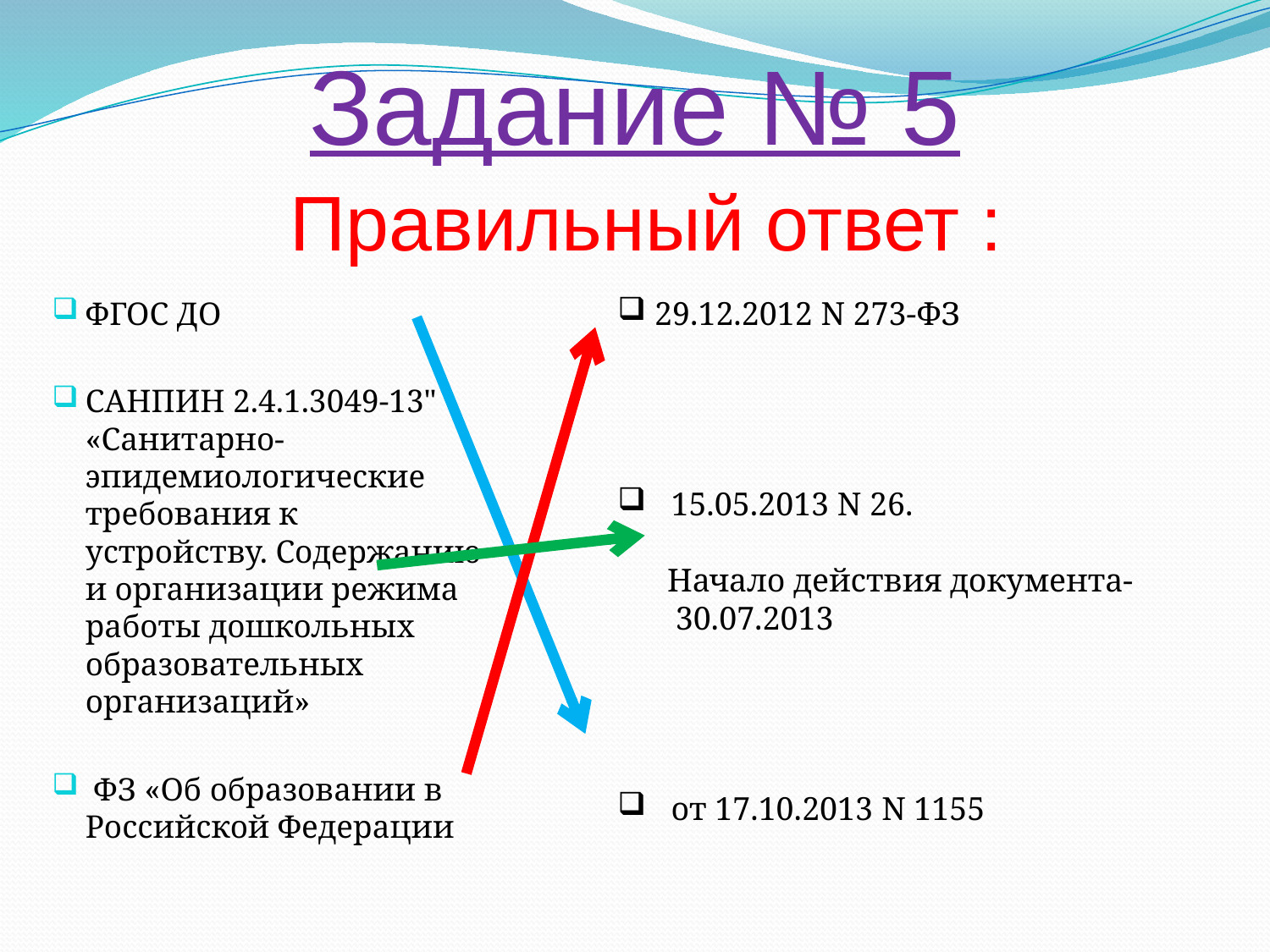

# Задание № 5 Правильный ответ :
ФГОС ДО

САНПИН 2.4.1.3049-13" «Санитарно-эпидемиологические требования к устройству. Содержанию и организации режима работы дошкольных образовательных организаций»

 ФЗ «Об образовании в Российской Федерации
 29.12.2012 N 273-ФЗ

   15.05.2013 N 26.
      Начало действия документа-
       30.07.2013

   от 17.10.2013 N 1155